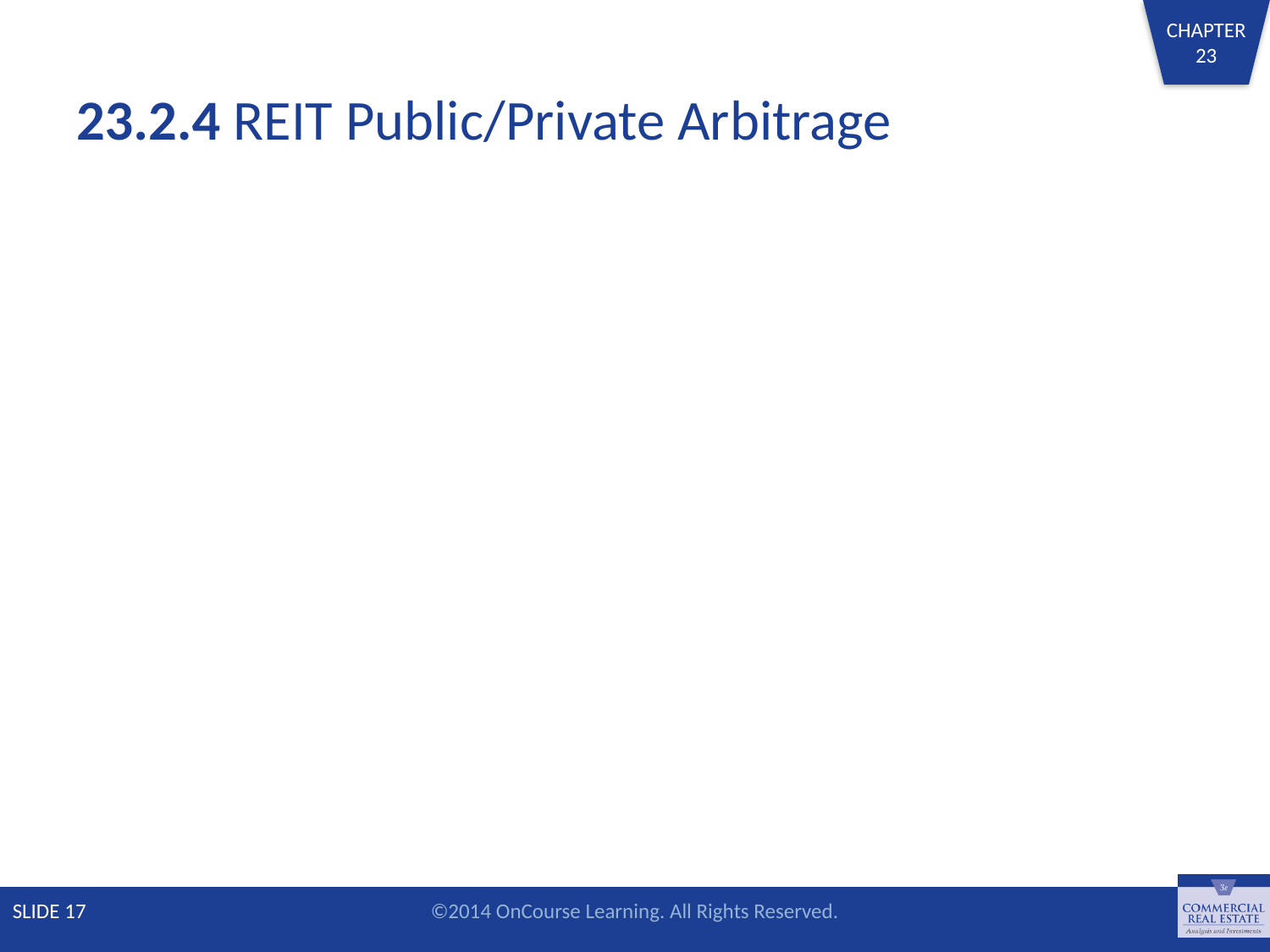

# 23.2.4 REIT Public/Private Arbitrage

SLIDE 17